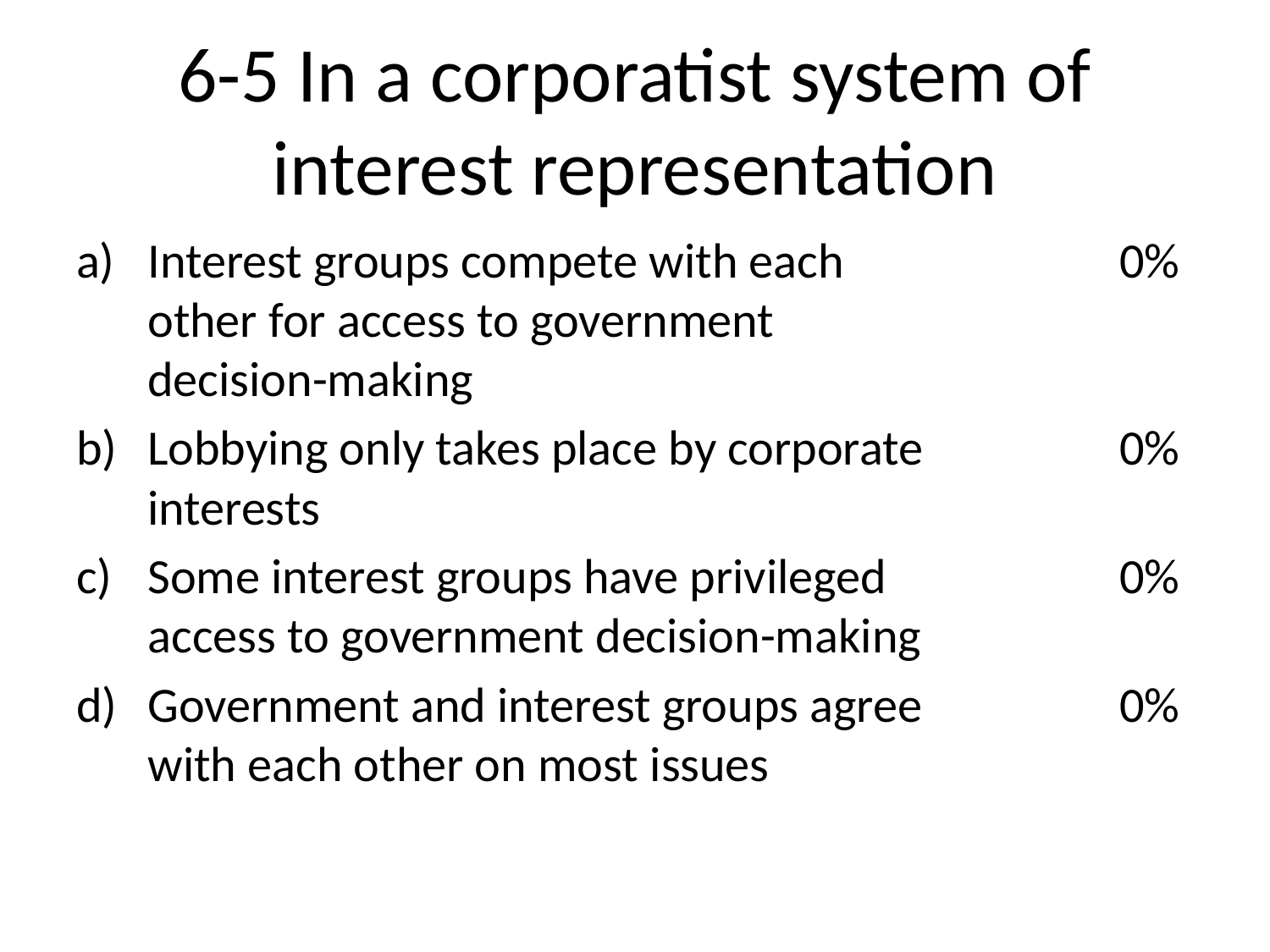

# 6-5 In a corporatist system of interest representation
Interest groups compete with each other for access to government decision-making
Lobbying only takes place by corporate interests
Some interest groups have privileged access to government decision-making
Government and interest groups agree with each other on most issues
0%
0%
0%
0%